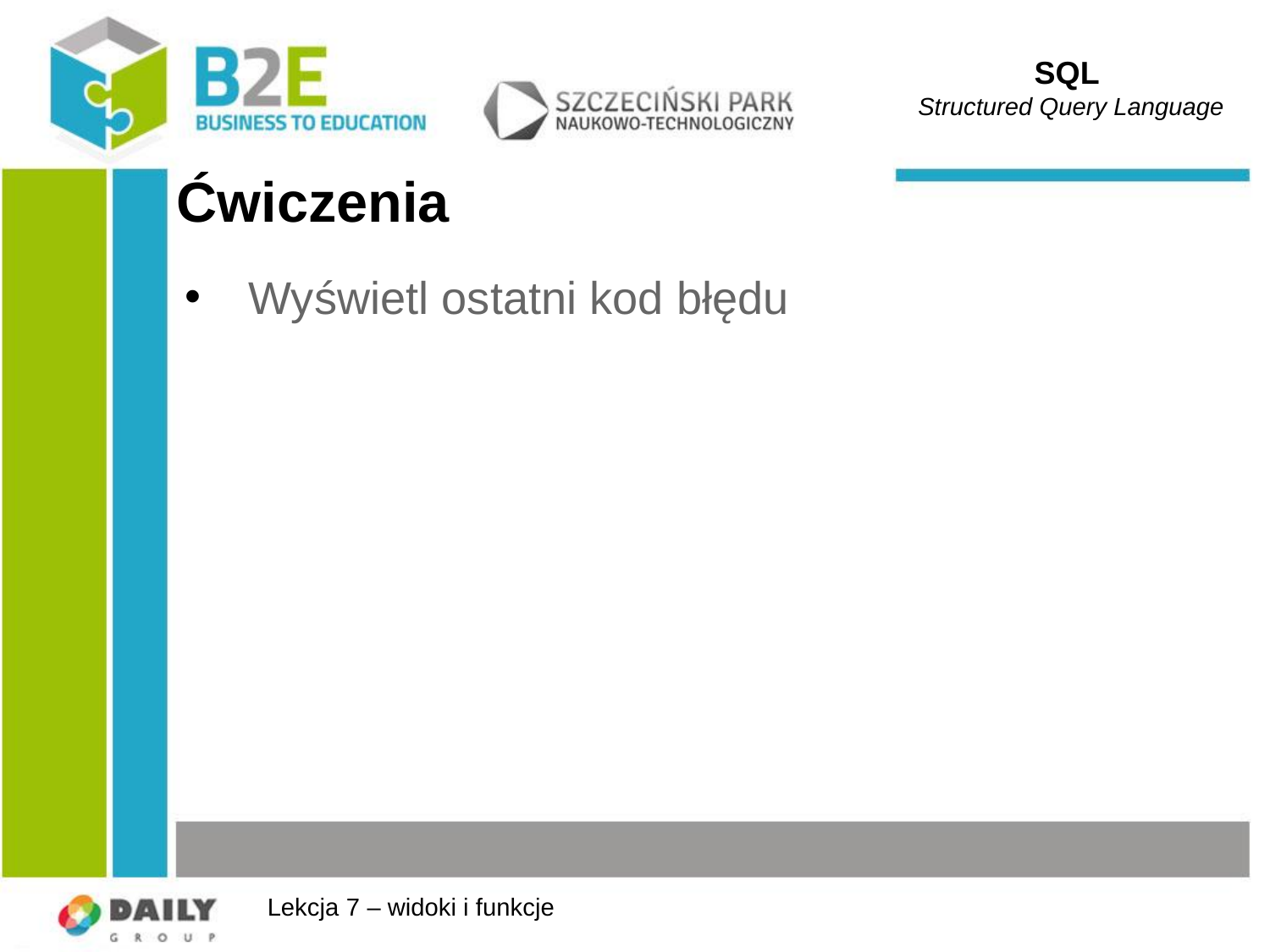

SQL
Structured Query Language
# Ćwiczenia
Wyświetl ostatni kod błędu
Lekcja 7 – widoki i funkcje